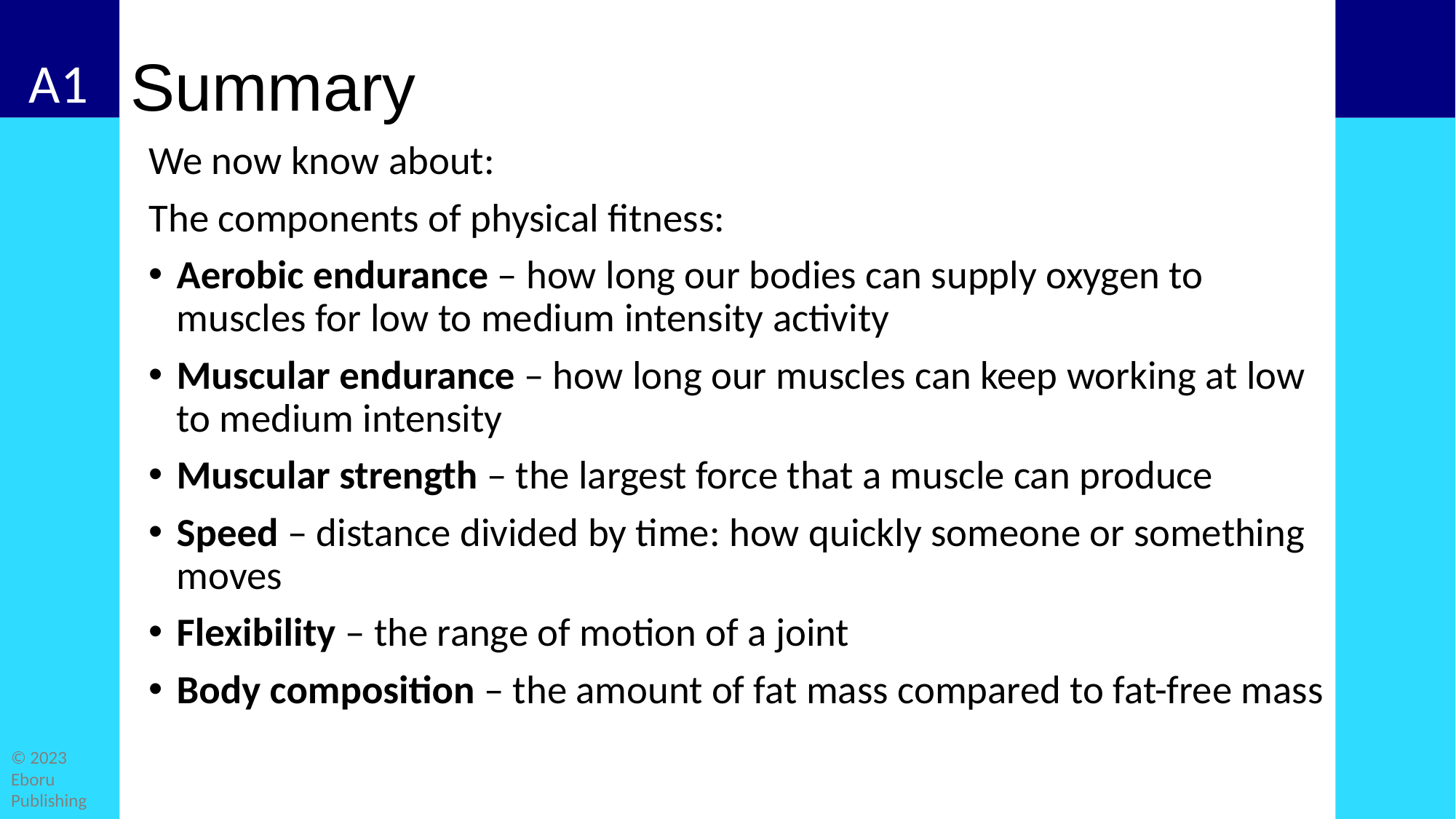

# Summary
We now know about:
The components of physical fitness:
Aerobic endurance – how long our bodies can supply oxygen to muscles for low to medium intensity activity
Muscular endurance – how long our muscles can keep working at low to medium intensity
Muscular strength – the largest force that a muscle can produce
Speed – distance divided by time: how quickly someone or something moves
Flexibility – the range of motion of a joint
Body composition – the amount of fat mass compared to fat-free mass

© 2023 Eboru Publishing